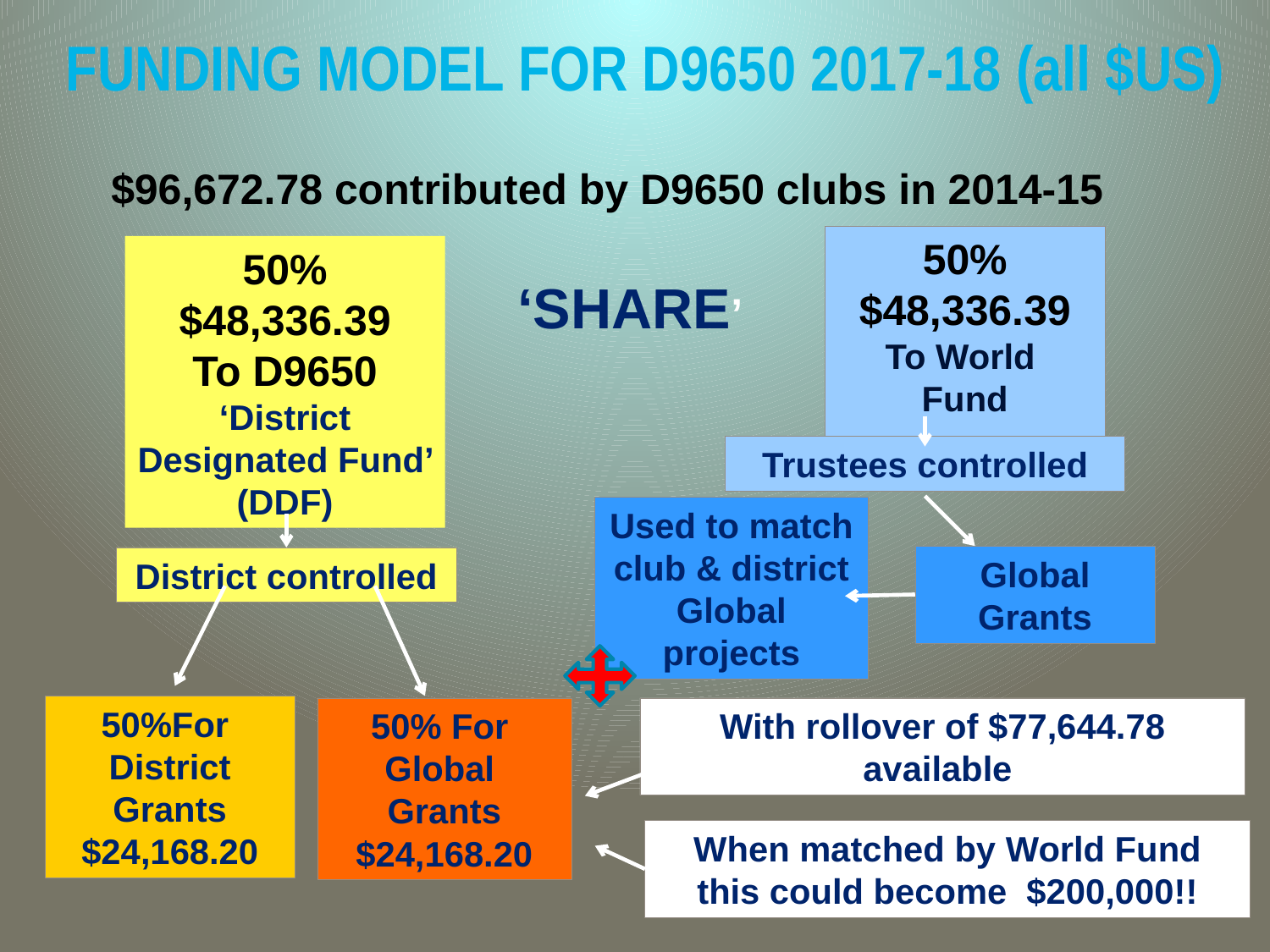

FUNDING MODEL FOR D9650 2017-18 (all $US)
$96,672.78 contributed by D9650 clubs in 2014-15

50%
$48,336.39
To World
Fund

50%
$48,336.39
To D9650
‘District
Designated Fund’
(DDF)
‘SHARE’
Trustees controlled
Used to match club & district Global projects
Global
Grants
District controlled

50%For
District Grants
$24,168.20
50% For
Global
Grants
$24,168.20
With rollover of $77,644.78 available
When matched by World Fund this could become  $200,000!!